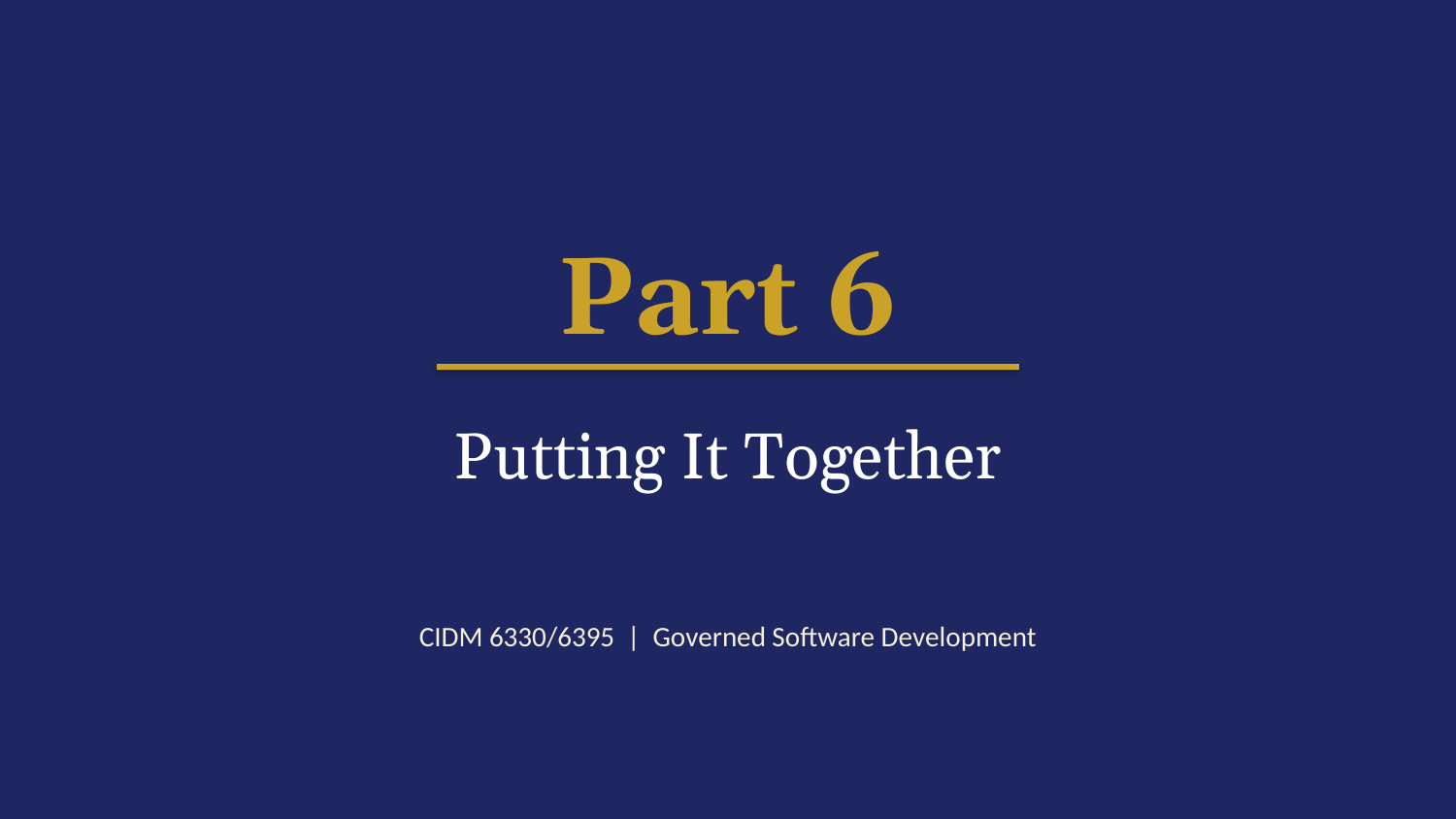

Part 6

Putting It Together
CIDM 6330/6395  |  Governed Software Development